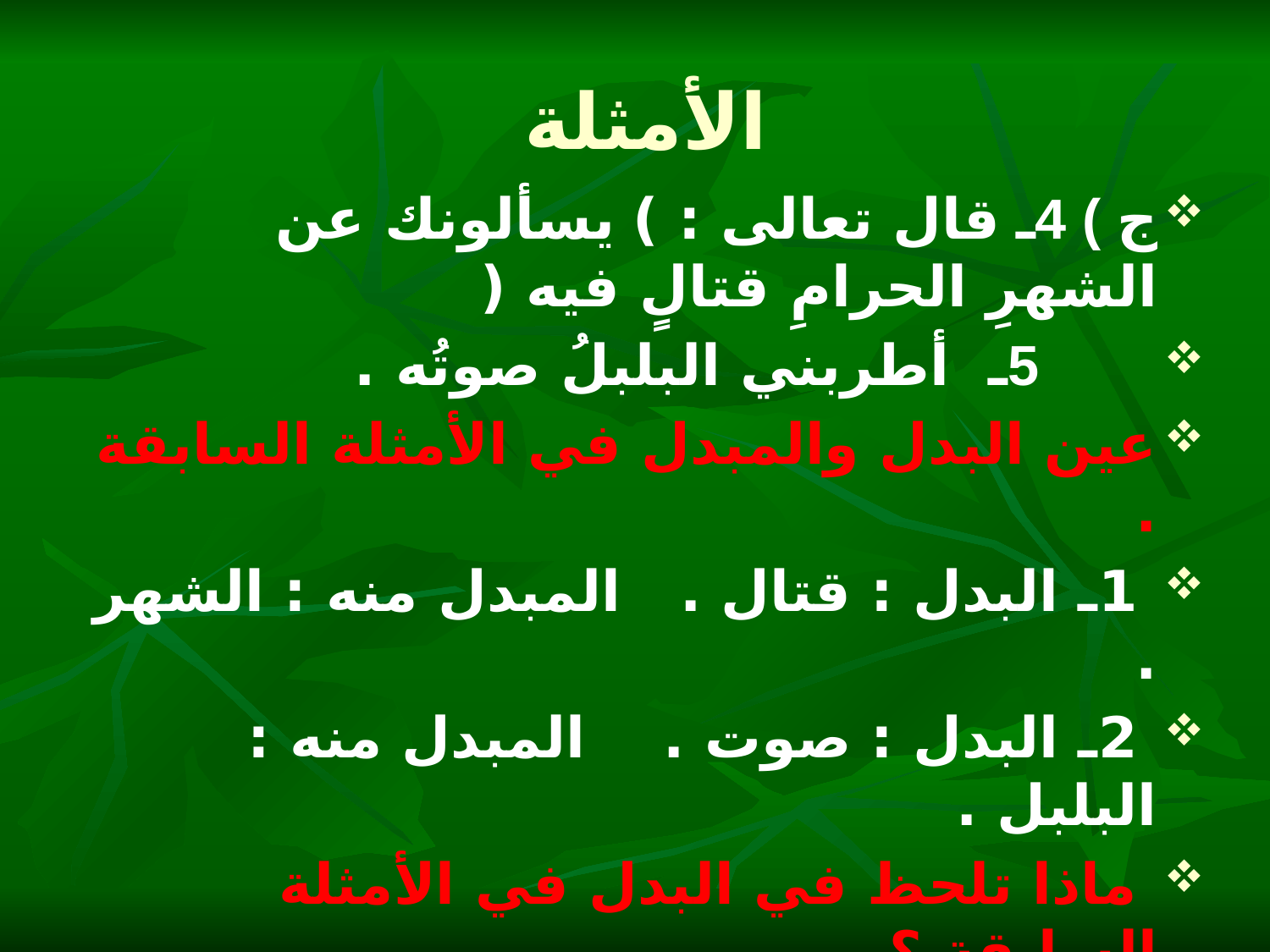

# الأمثلة
ج ) 4ـ قال تعالى : ) يسألونك عن الشهرِ الحرامِ قتالٍ فيه (
      5ـ  أطربني البلبلُ صوتُه .
عين البدل والمبدل في الأمثلة السابقة .
 1ـ البدل : قتال .   المبدل منه : الشهر .
 2ـ البدل : صوت .    المبدل منه : البلبل .
 ماذا تلحظ في البدل في الأمثلة السابقة ؟
 البدل يدل على صفة عارضة في المبدل منه .
ماذا يسمى هذا النوع من البدل في الأمثلة السابقة ؟
بدل الاشتمال : وهو ما يدلُّ على معنى في المبدل منه .